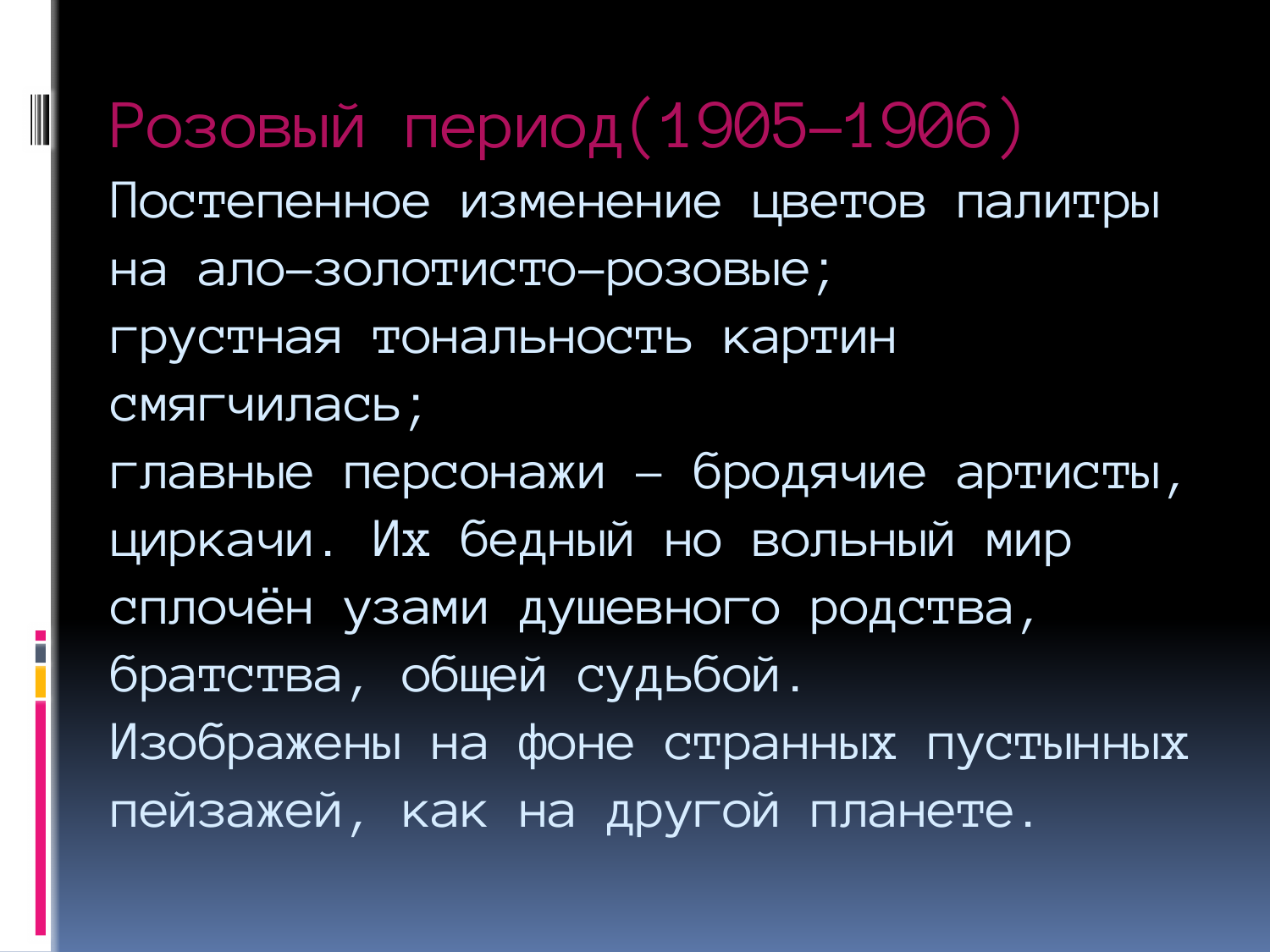

# Розовый период(1905-1906) Постепенное изменение цветов палитры на ало-золотисто-розовые; грустная тональность картин смягчилась; главные персонажи – бродячие артисты, циркачи. Их бедный но вольный мир сплочён узами душевного родства, братства, общей судьбой. Изображены на фоне странных пустынных пейзажей, как на другой планете.